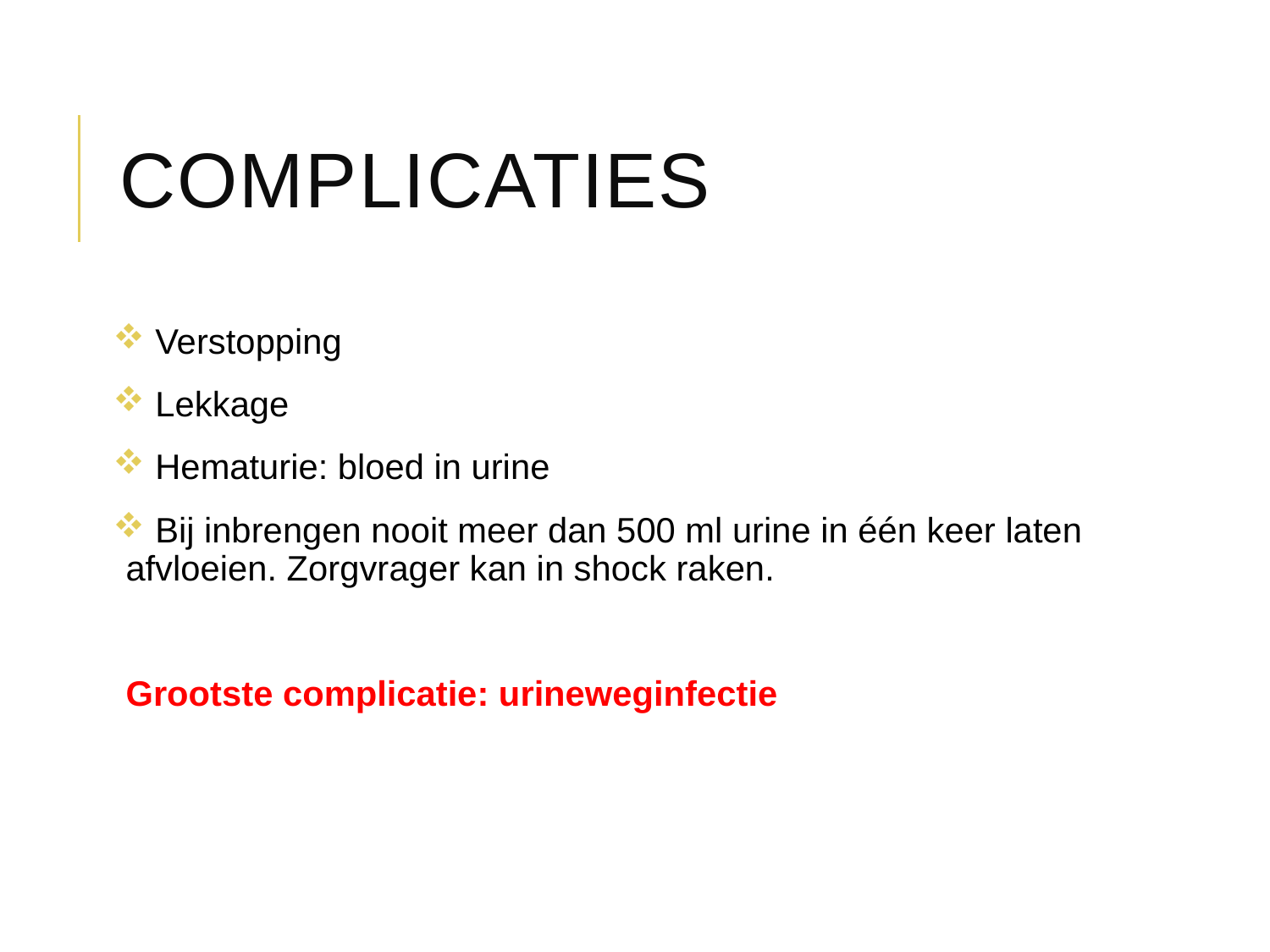

# Complicaties
 Verstopping
 Lekkage
 Hematurie: bloed in urine
 Bij inbrengen nooit meer dan 500 ml urine in één keer laten afvloeien. Zorgvrager kan in shock raken.

Grootste complicatie: urineweginfectie